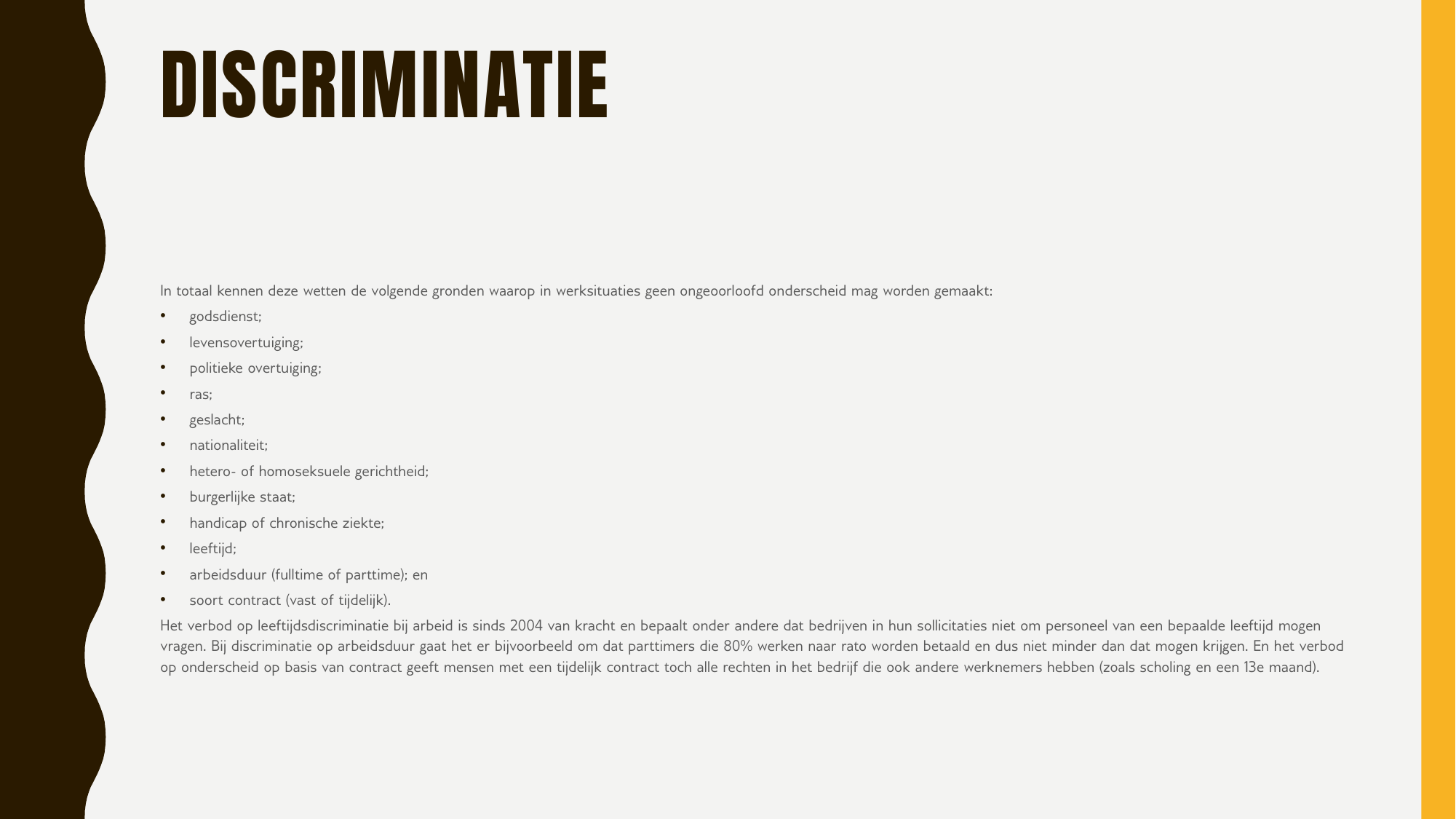

# discriminatie
In totaal kennen deze wetten de volgende gronden waarop in werksituaties geen ongeoorloofd onderscheid mag worden gemaakt:
godsdienst;
levensovertuiging;
politieke overtuiging;
ras;
geslacht;
nationaliteit;
hetero- of homoseksuele gerichtheid;
burgerlijke staat;
handicap of chronische ziekte;
leeftijd;
arbeidsduur (fulltime of parttime); en
soort contract (vast of tijdelijk).
Het verbod op leeftijdsdiscriminatie bij arbeid is sinds 2004 van kracht en bepaalt onder andere dat bedrijven in hun sollicitaties niet om personeel van een bepaalde leeftijd mogen vragen. Bij discriminatie op arbeidsduur gaat het er bijvoorbeeld om dat parttimers die 80% werken naar rato worden betaald en dus niet minder dan dat mogen krijgen. En het verbod op onderscheid op basis van contract geeft mensen met een tijdelijk contract toch alle rechten in het bedrijf die ook andere werknemers hebben (zoals scholing en een 13e maand).